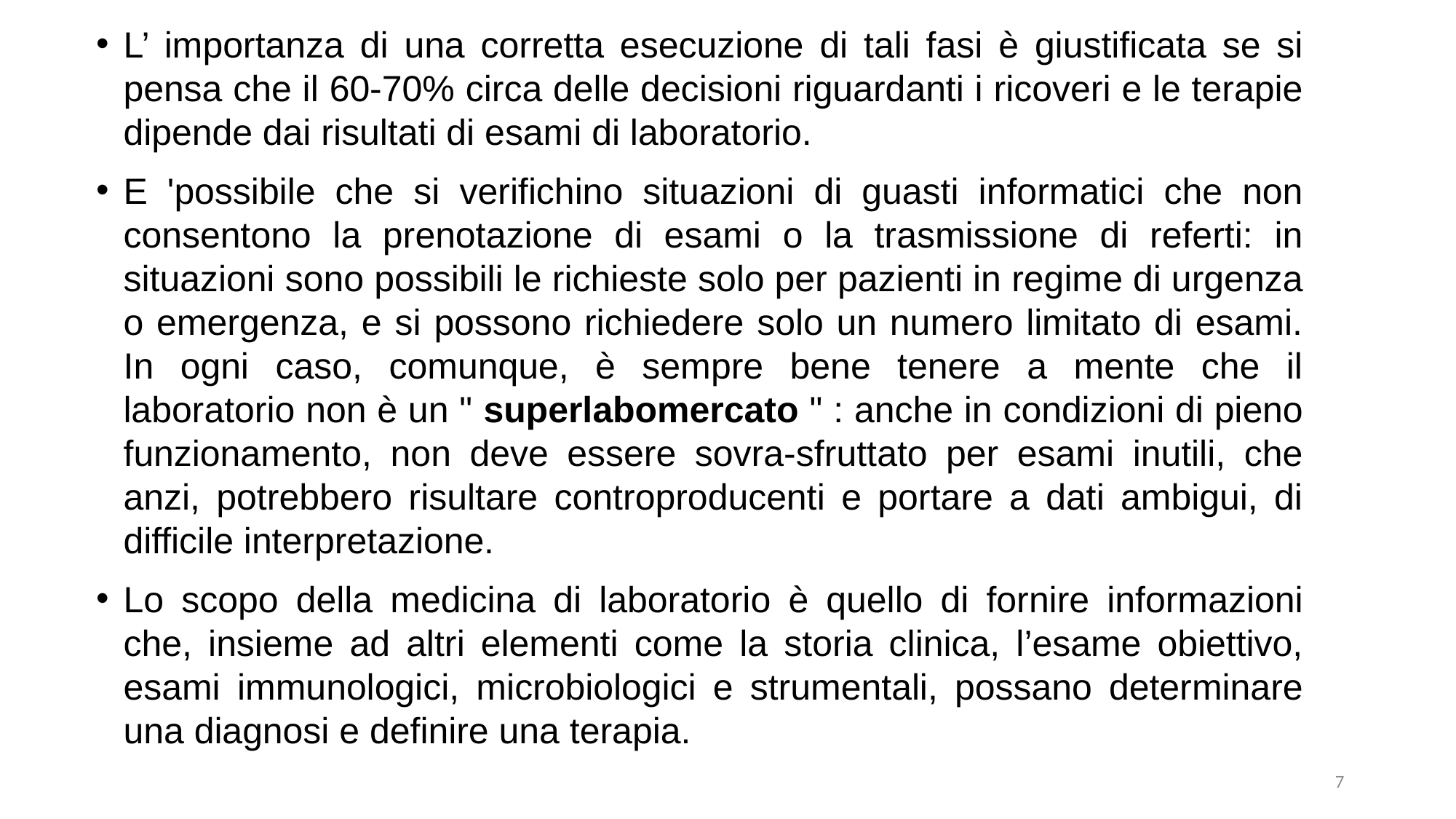

L’ importanza di una corretta esecuzione di tali fasi è giustificata se si pensa che il 60-70% circa delle decisioni riguardanti i ricoveri e le terapie dipende dai risultati di esami di laboratorio.
E 'possibile che si verifichino situazioni di guasti informatici che non consentono la prenotazione di esami o la trasmissione di referti: in situazioni sono possibili le richieste solo per pazienti in regime di urgenza o emergenza, e si possono richiedere solo un numero limitato di esami. In ogni caso, comunque, è sempre bene tenere a mente che il laboratorio non è un " superlabomercato " : anche in condizioni di pieno funzionamento, non deve essere sovra-sfruttato per esami inutili, che anzi, potrebbero risultare controproducenti e portare a dati ambigui, di difficile interpretazione.
Lo scopo della medicina di laboratorio è quello di fornire informazioni che, insieme ad altri elementi come la storia clinica, l’esame obiettivo, esami immunologici, microbiologici e strumentali, possano determinare una diagnosi e definire una terapia.
7